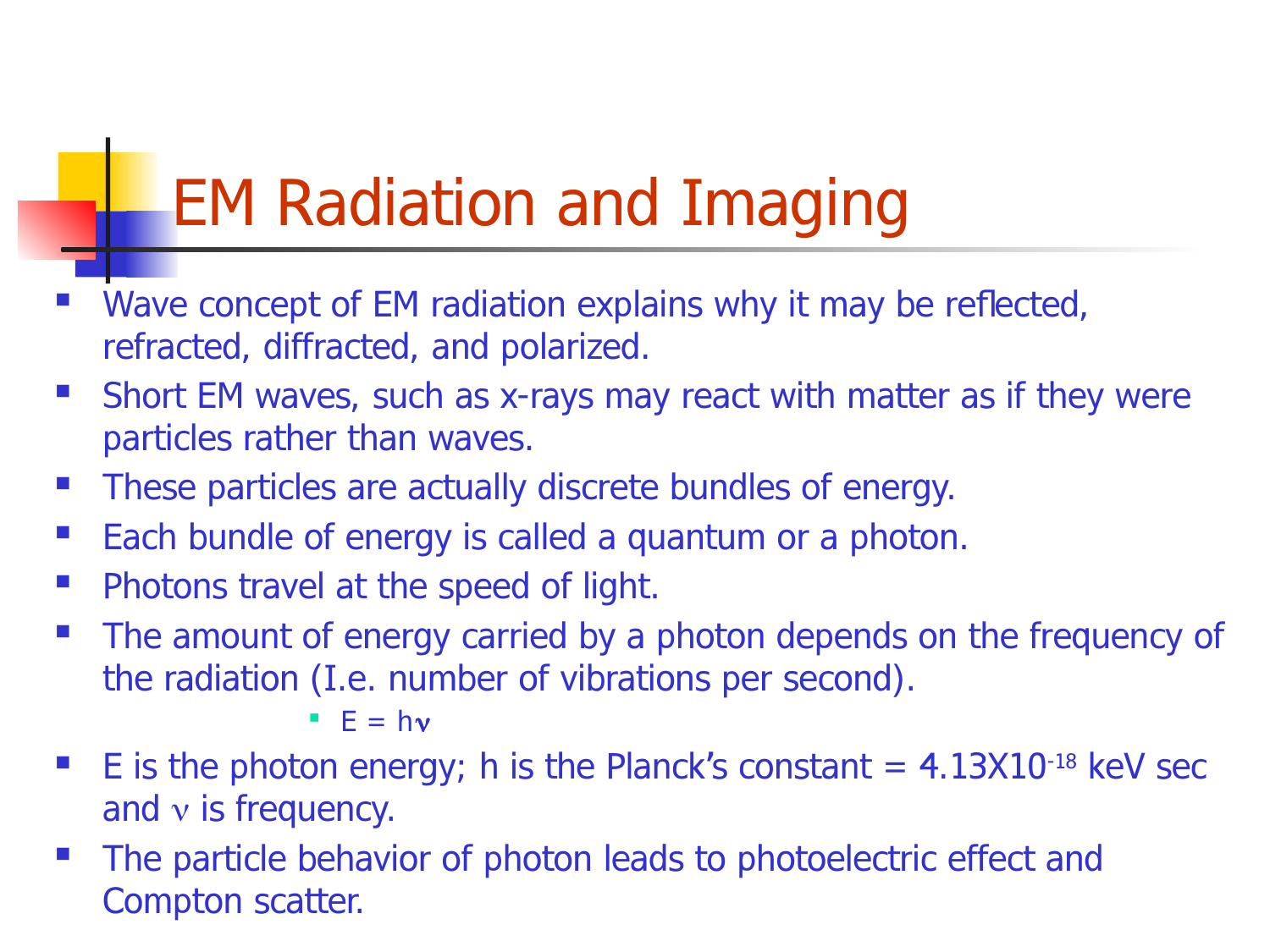

EM Radiation and Imaging
Wave concept of EM radiation explains why it may be reflected, refracted, diffracted, and polarized.
Short EM waves, such as x-rays may react with matter as if they were particles rather than waves.
These particles are actually discrete bundles of energy.
Each bundle of energy is called a quantum or a photon.
Photons travel at the speed of light.
The amount of energy carried by a photon depends on the frequency of the radiation (I.e. number of vibrations per second).
E = hν
E is the photon energy; h is the Planck’s constant = 4.13X10-18 keV sec and ν is frequency.
The particle behavior of photon leads to photoelectric effect and Compton scatter.